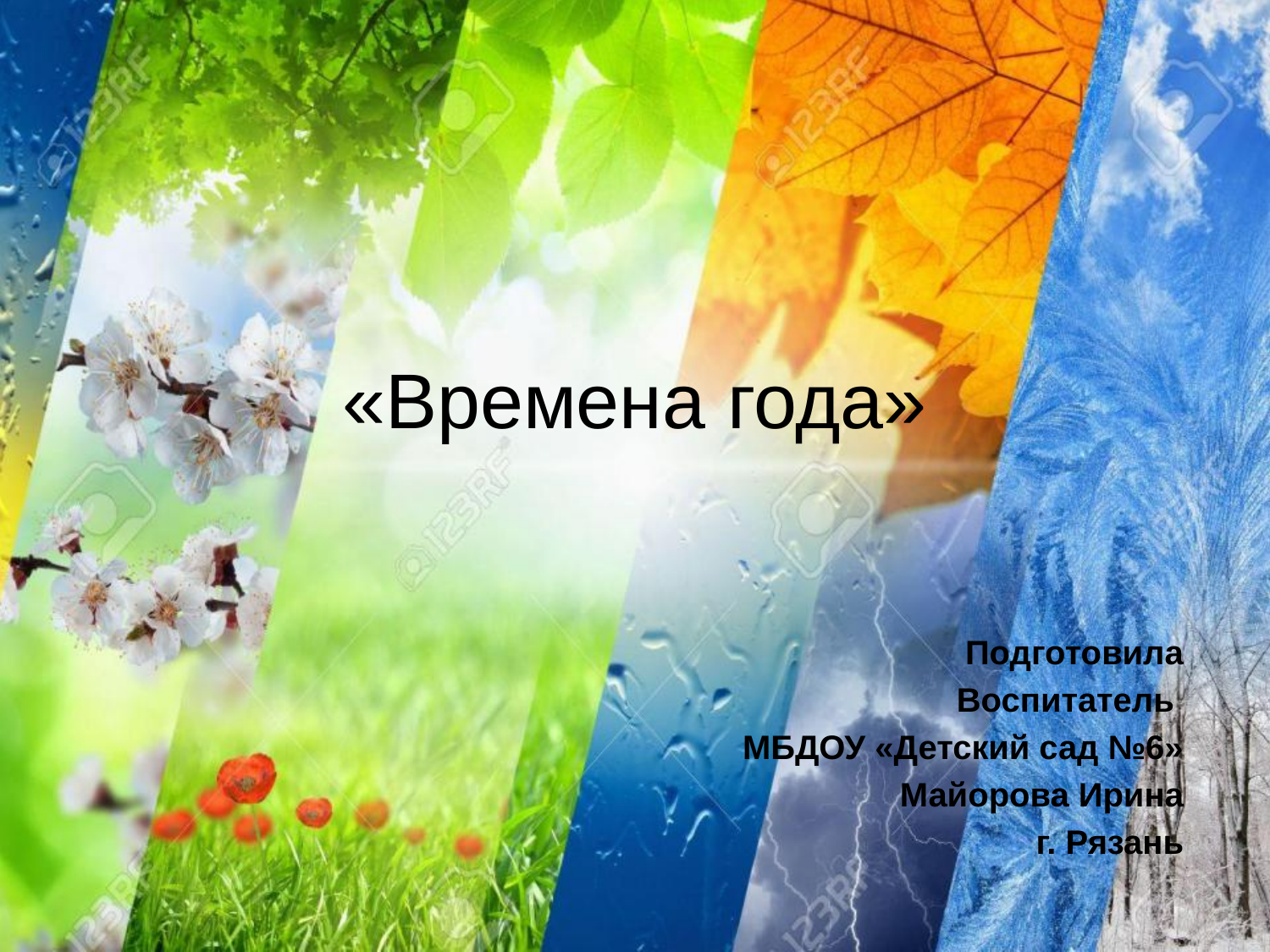

# «Времена года»
Подготовила
Воспитатель
МБДОУ «Детский сад №6»
Майорова Ирина
г. Рязань